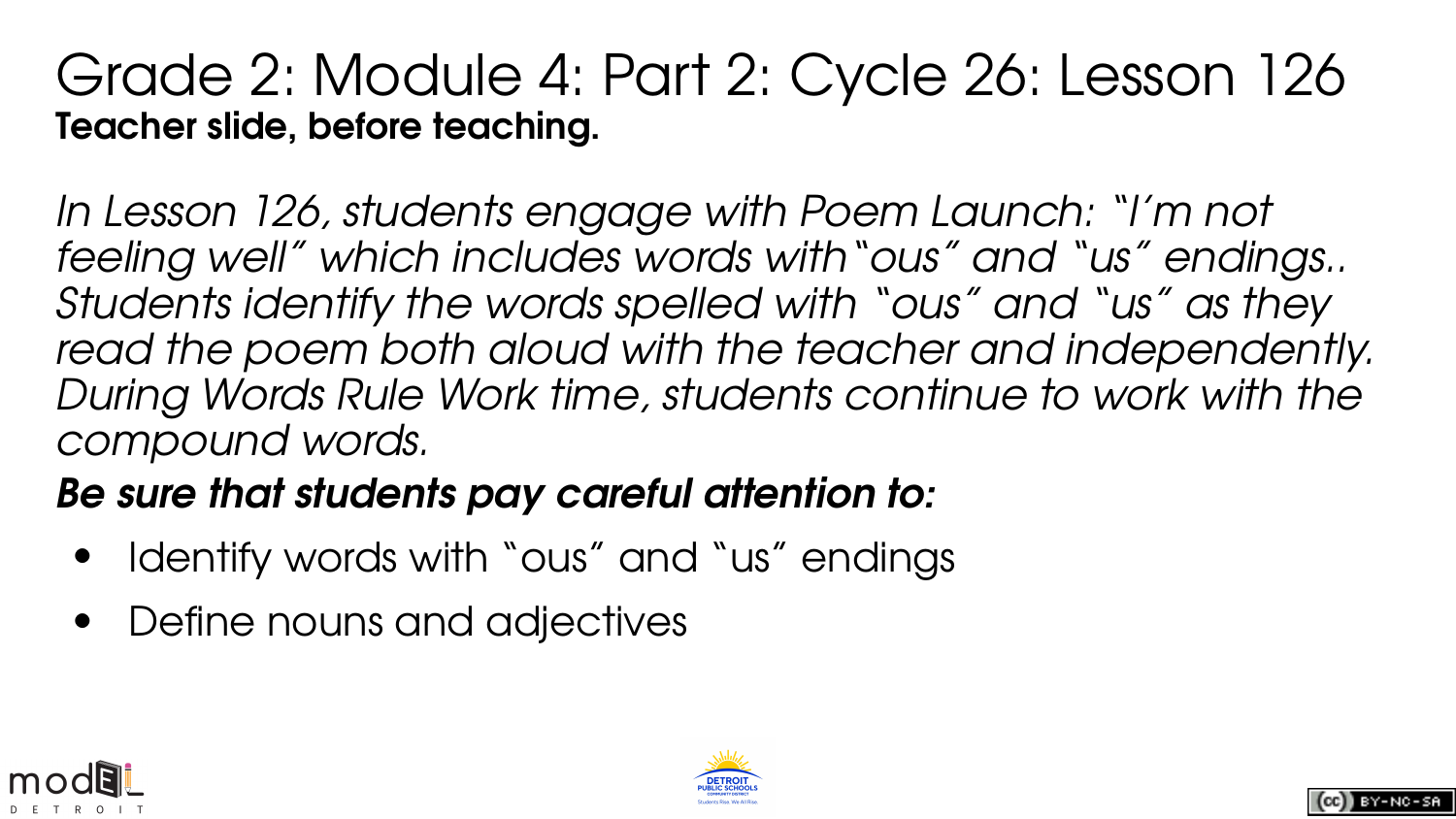

# Grade 2: Module 4: Part 2: Cycle 26: Lesson 126
Teacher slide, before teaching.
In Lesson 126, students engage with Poem Launch: “I’m not feeling well” which includes words with“ous” and “us” endings.. Students identify the words spelled with “ous” and “us” as they read the poem both aloud with the teacher and independently. During Words Rule Work time, students continue to work with the compound words.
Be sure that students pay careful attention to:
Identify words with “ous” and “us” endings
Define nouns and adjectives